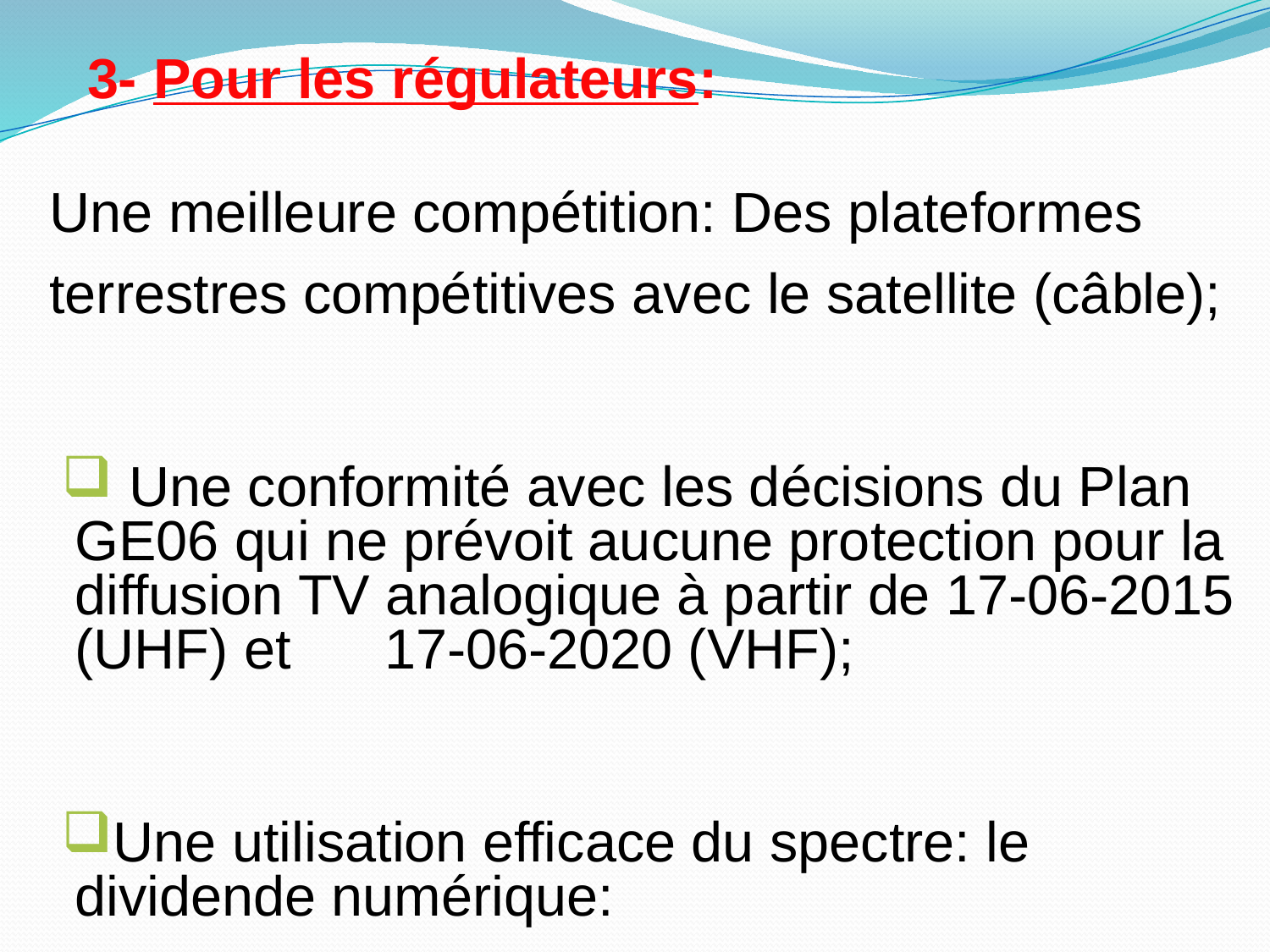

3- Pour les régulateurs:

Une meilleure compétition: Des plateformes terrestres compétitives avec le satellite (câble);

 Une conformité avec les décisions du Plan GE06 qui ne prévoit aucune protection pour la diffusion TV analogique à partir de 17-06-2015 (UHF) et      17-06-2020 (VHF);

Une utilisation efficace du spectre: le dividende numérique: